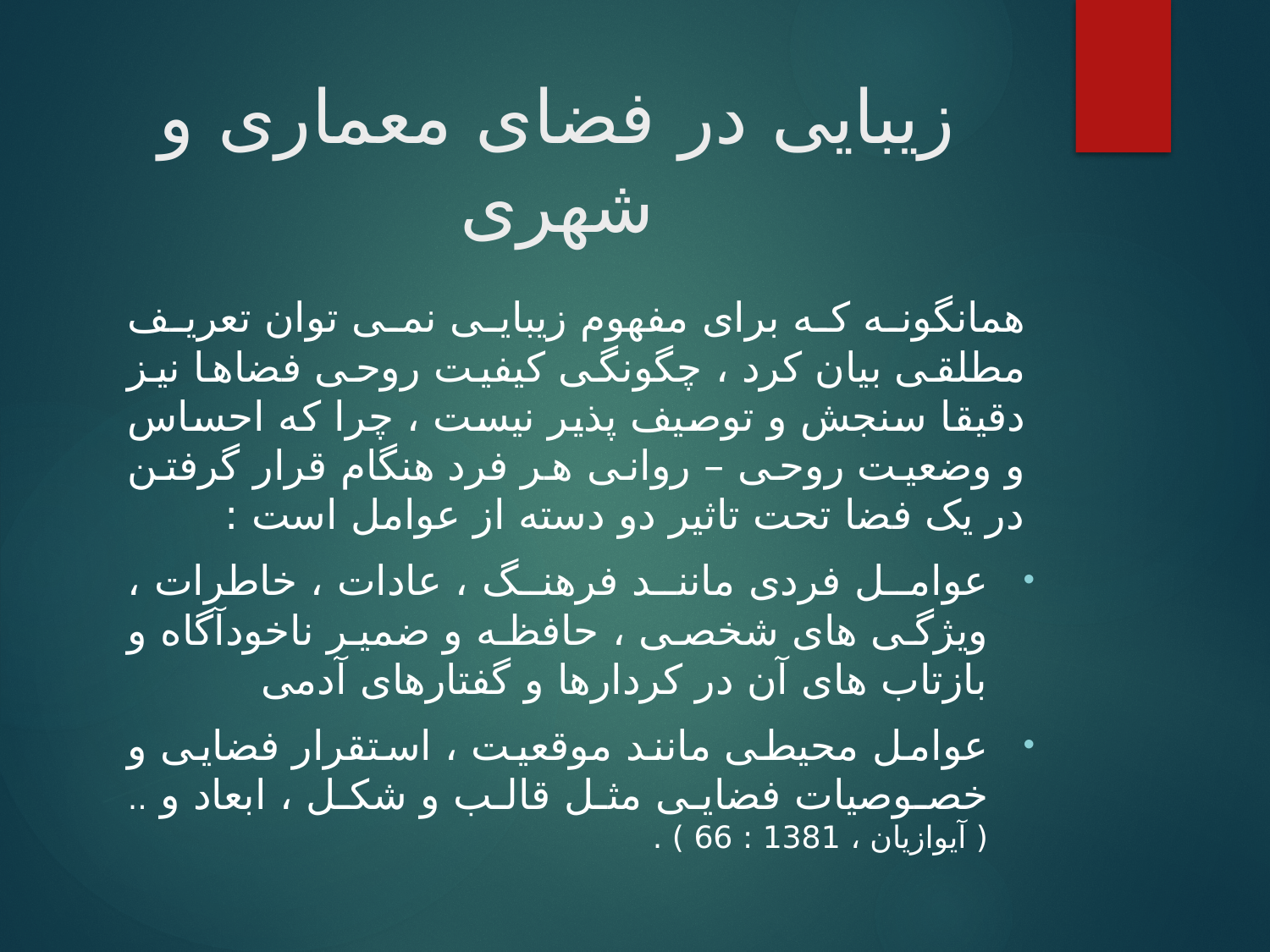

# زیبایی در فضای معماری و شهری
همانگونه که برای مفهوم زیبایی نمی توان تعریف مطلقی بیان کرد ، چگونگی کیفیت روحی فضاها نیز دقیقا سنجش و توصیف پذیر نیست ، چرا که احساس و وضعیت روحی – روانی هر فرد هنگام قرار گرفتن در یک فضا تحت تاثیر دو دسته از عوامل است :
عوامل فردی مانند فرهنگ ، عادات ، خاطرات ، ویژگی های شخصی ، حافظه و ضمیر ناخودآگاه و بازتاب های آن در کردارها و گفتارهای آدمی
عوامل محیطی مانند موقعیت ، استقرار فضایی و خصوصیات فضایی مثل قالب و شکل ، ابعاد و ..( آیوازیان ، 1381 : 66 ) .